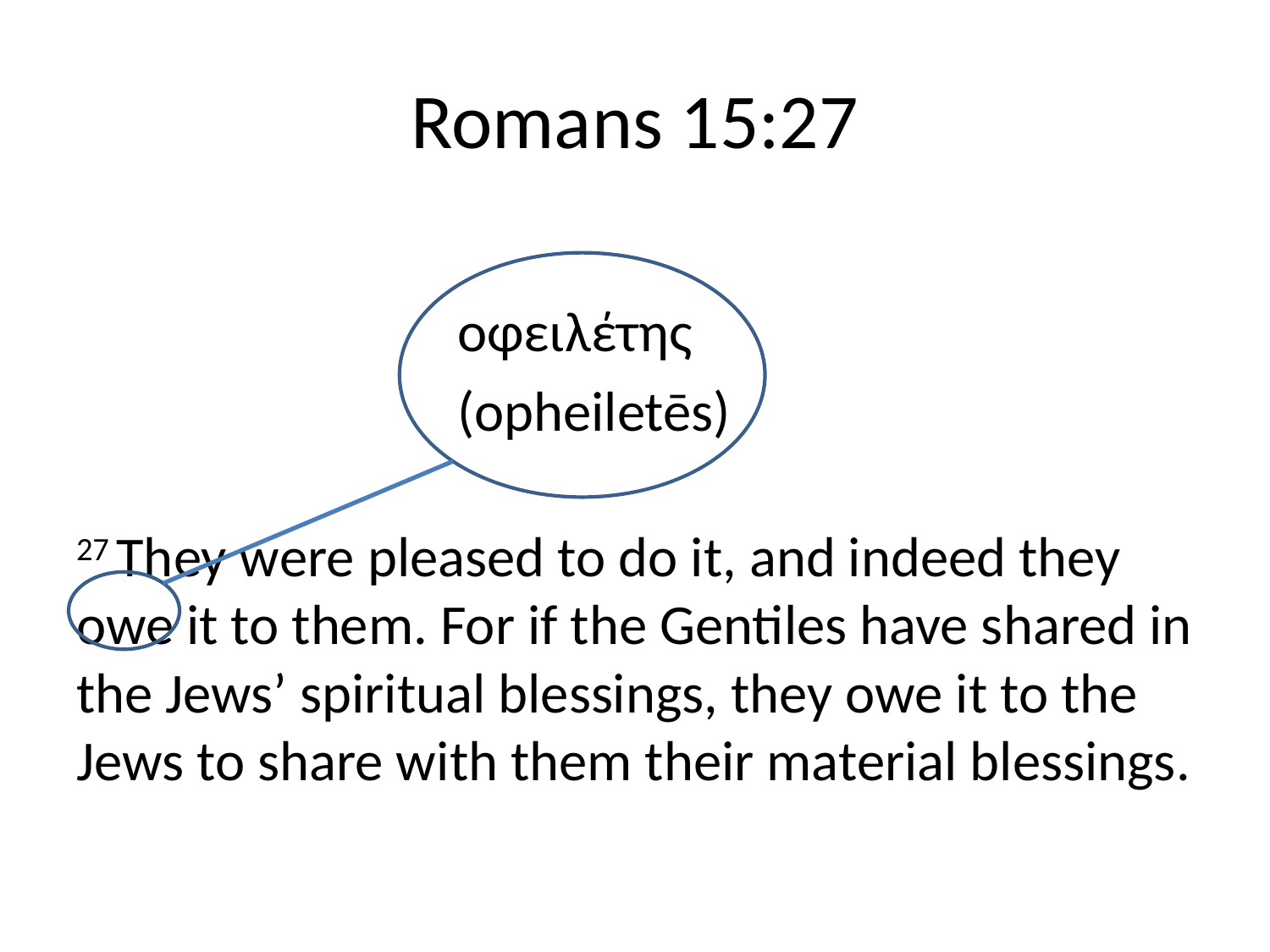

# Romans 15:27

			οφειλέτης
			(opheiletēs)

27 They were pleased to do it, and indeed they owe it to them. For if the Gentiles have shared in the Jews’ spiritual blessings, they owe it to the Jews to share with them their material blessings.